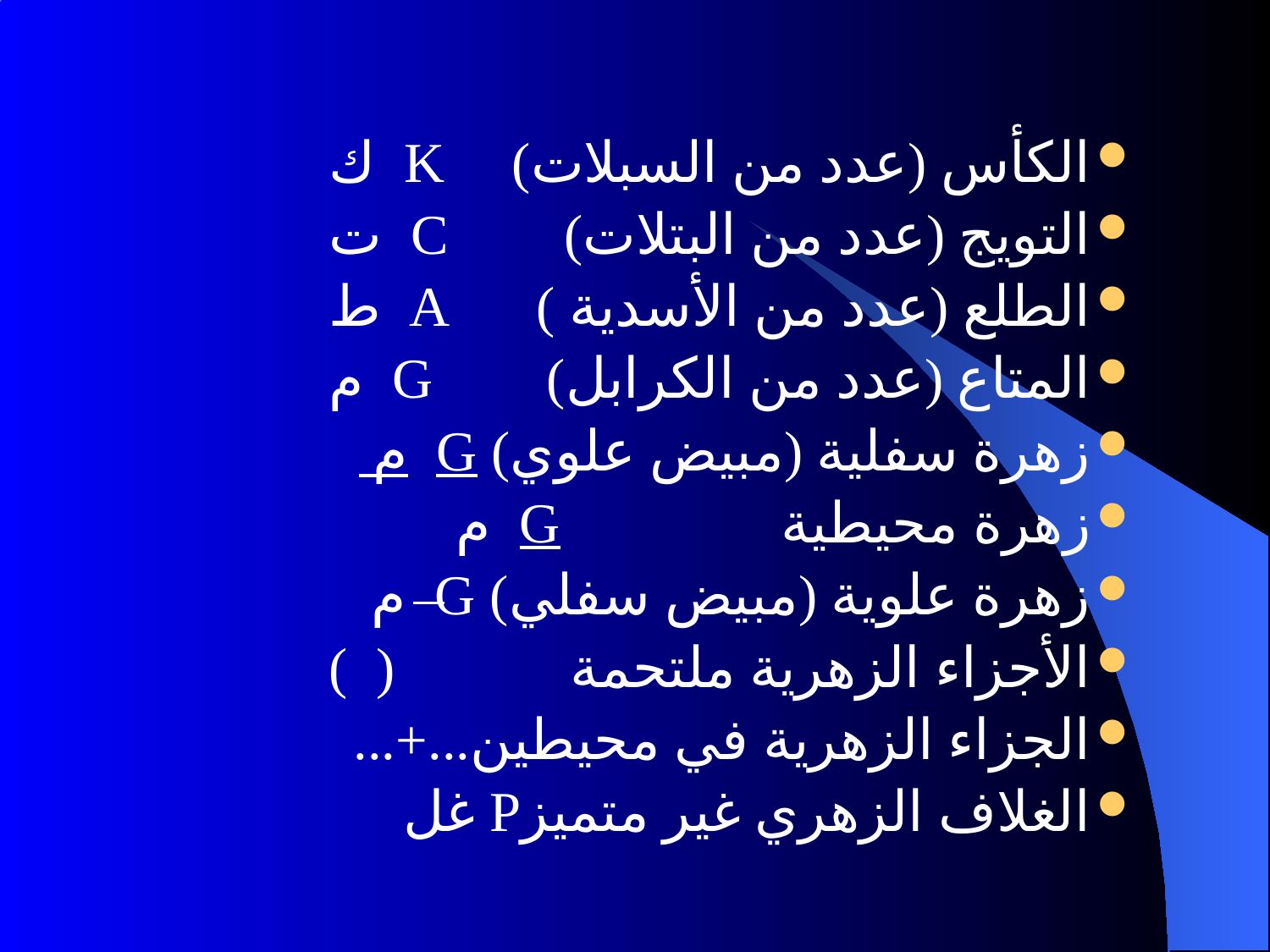

الكأس (عدد من السبلات)		K  ك
التويج (عدد من البتلات)		C  ت
الطلع (عدد من الأسدية )		A  ط
المتاع (عدد من الكرابل) 		G  م
زهرة سفلية (مبيض علوي) 	G  م
زهرة محيطية 			G  م
زهرة علوية (مبيض سفلي) 	G  م
الأجزاء الزهرية ملتحمة		(  )
الجزاء الزهرية في محيطين	...+...
الغلاف الزهري غير متميز	P غل